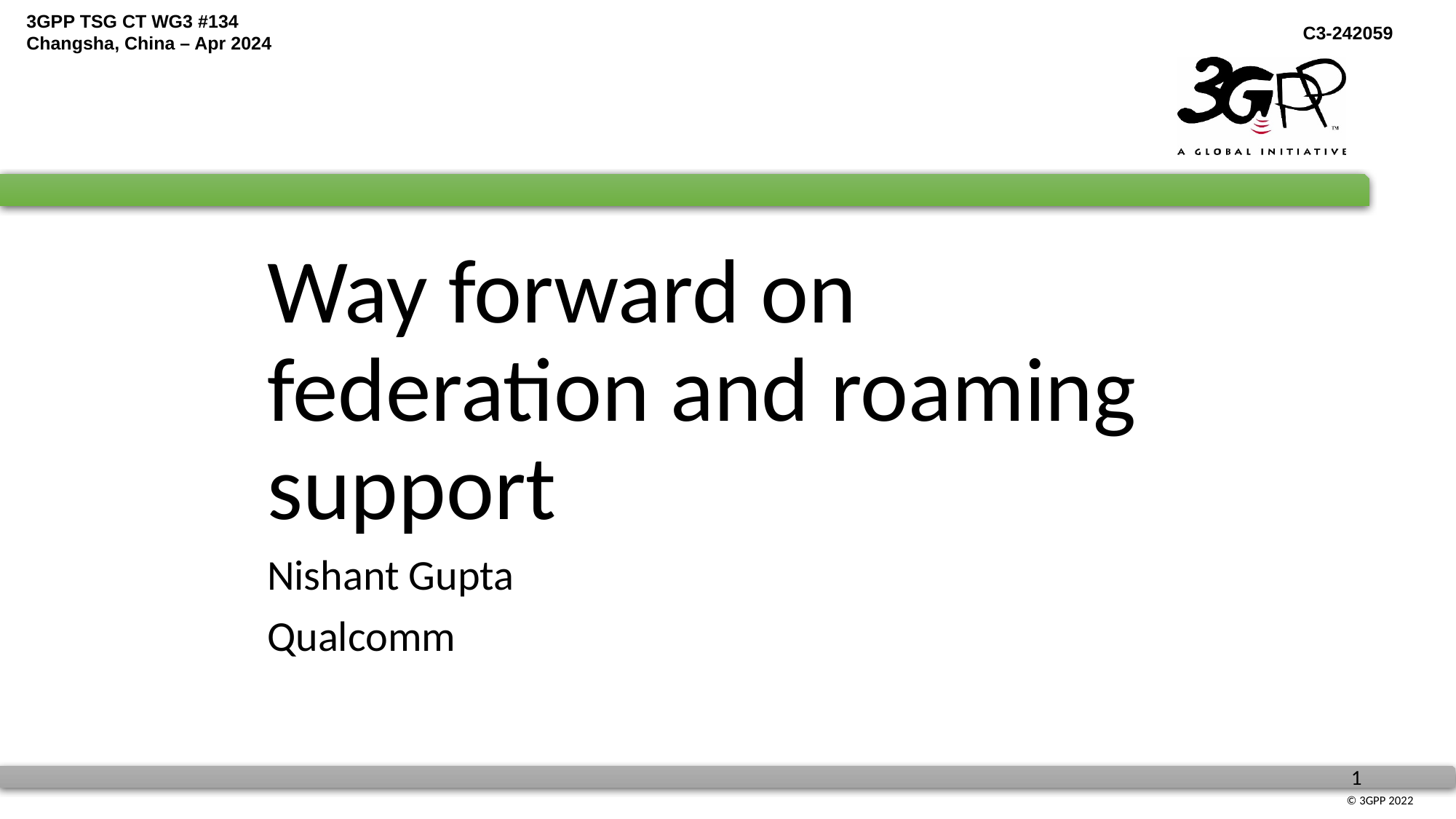

# Way forward on federation and roaming support
Nishant Gupta
Qualcomm